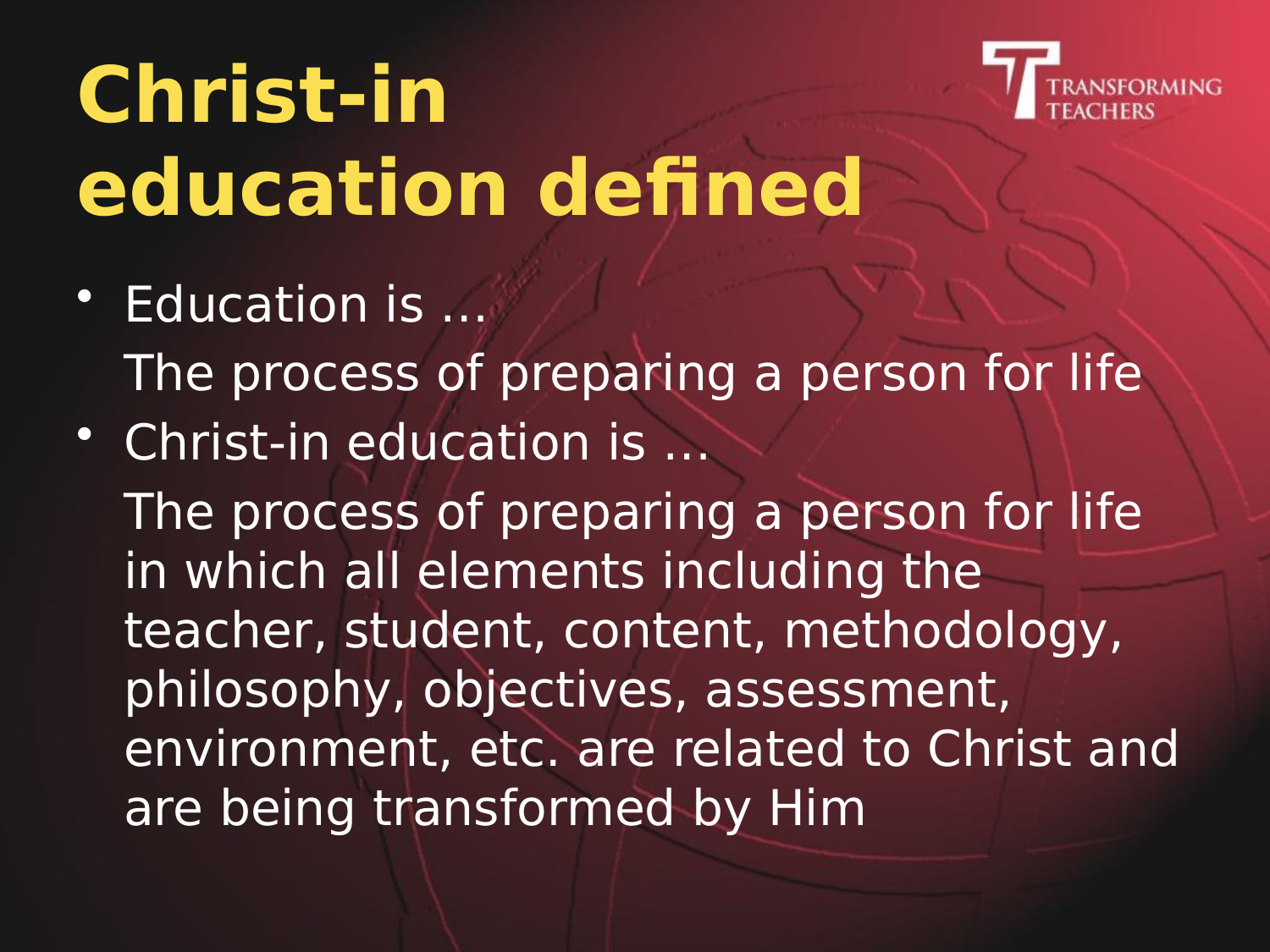

# Christ-in education defined
Education is …
	The process of preparing a person for life
Christ-in education is …
	The process of preparing a person for life in which all elements including the teacher, student, content, methodology, philosophy, objectives, assessment, environment, etc. are related to Christ and are being transformed by Him